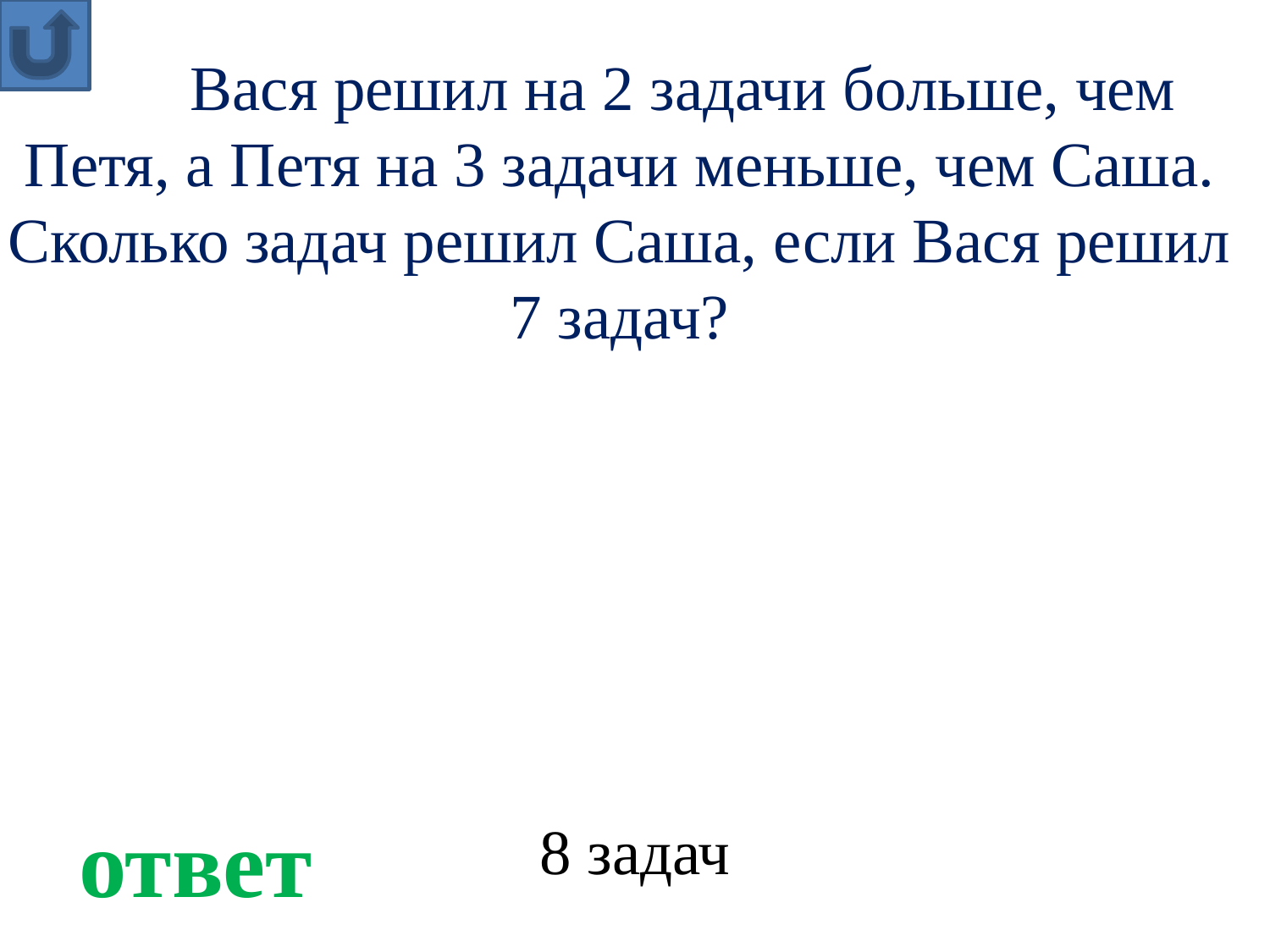

Вася решил на 2 задачи больше, чем Петя, а Петя на 3 задачи меньше, чем Саша. Сколько задач решил Саша, если Вася решил 7 задач?
ответ
8 задач